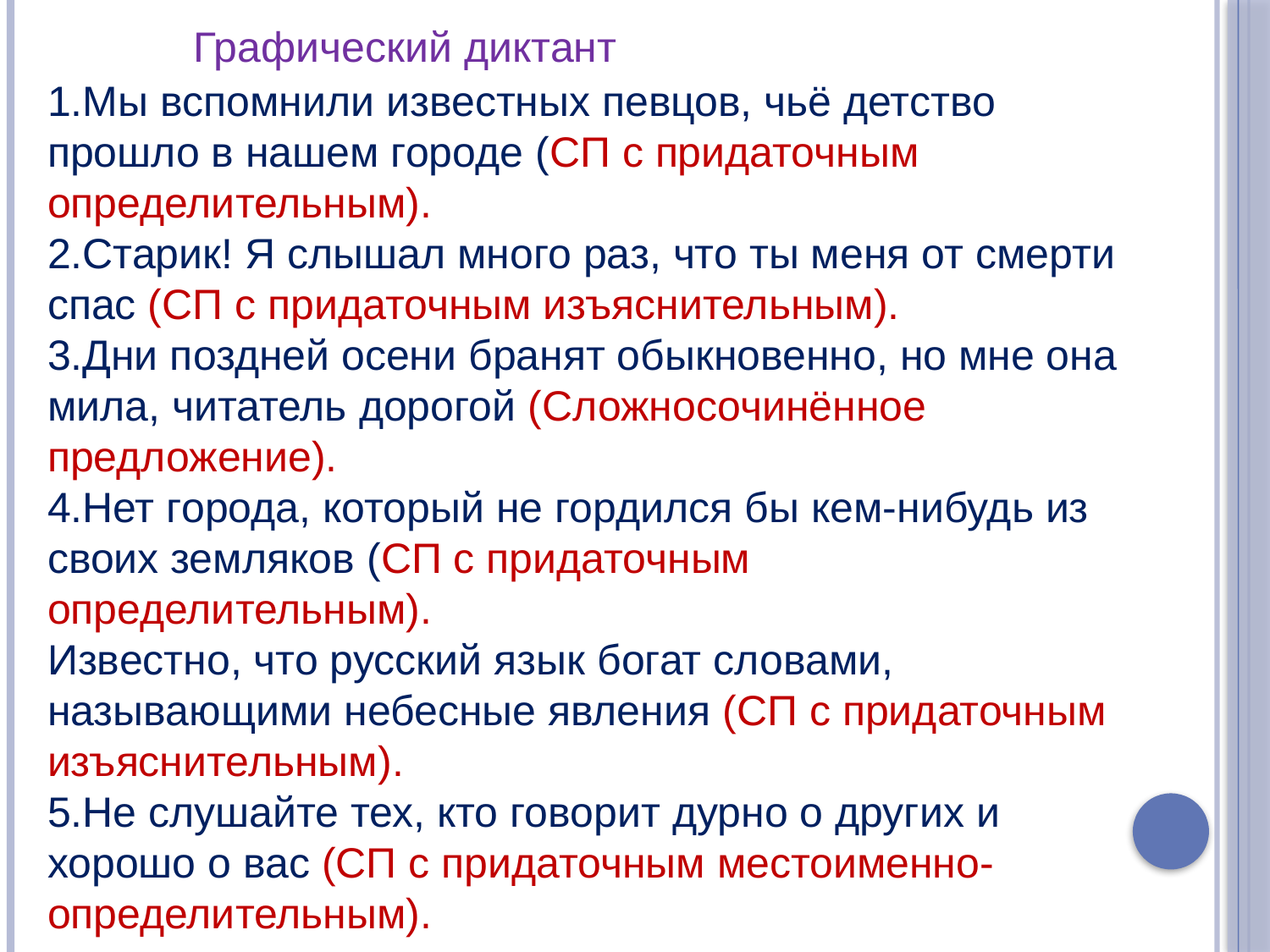

Графический диктант
1.Мы вспомнили известных певцов, чьё детство прошло в нашем городе (СП с придаточным определительным).
2.Старик! Я слышал много раз, что ты меня от смерти спас (СП с придаточным изъяснительным).
3.Дни поздней осени бранят обыкновенно, но мне она мила, читатель дорогой (Сложносочинённое предложение).
4.Нет города, который не гордился бы кем-нибудь из своих земляков (СП с придаточным определительным).
Известно, что русский язык богат словами, называющими небесные явления (СП с придаточным изъяснительным).
5.Не слушайте тех, кто говорит дурно о других и хорошо о вас (СП с придаточным местоименно-определительным).